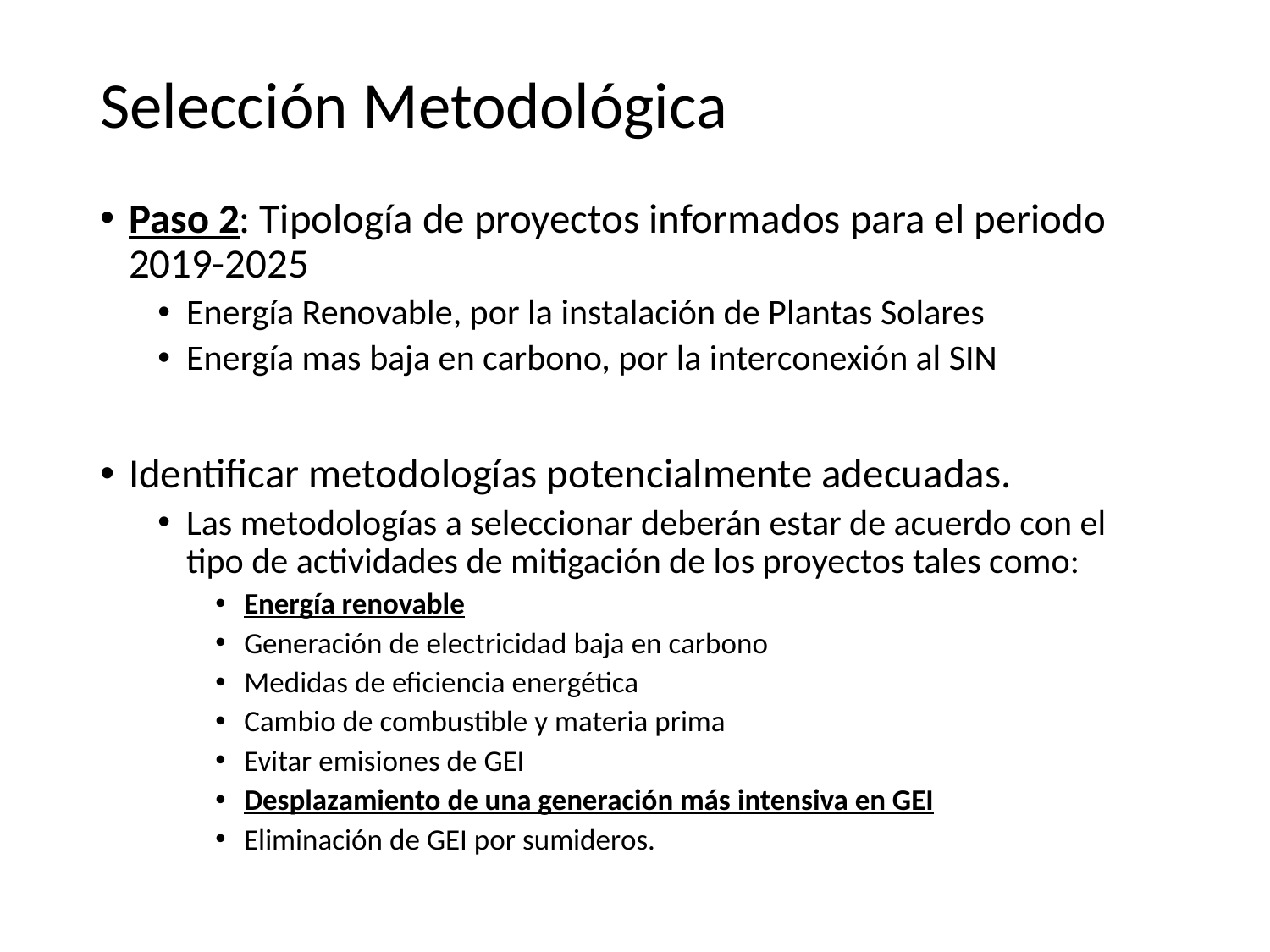

# Selección Metodológica
Paso 2: Tipología de proyectos informados para el periodo 2019-2025
Energía Renovable, por la instalación de Plantas Solares
Energía mas baja en carbono, por la interconexión al SIN

Identificar metodologías potencialmente adecuadas.
Las metodologías a seleccionar deberán estar de acuerdo con el tipo de actividades de mitigación de los proyectos tales como:
Energía renovable
Generación de electricidad baja en carbono
Medidas de eficiencia energética
Cambio de combustible y materia prima
Evitar emisiones de GEI
Desplazamiento de una generación más intensiva en GEI
Eliminación de GEI por sumideros.